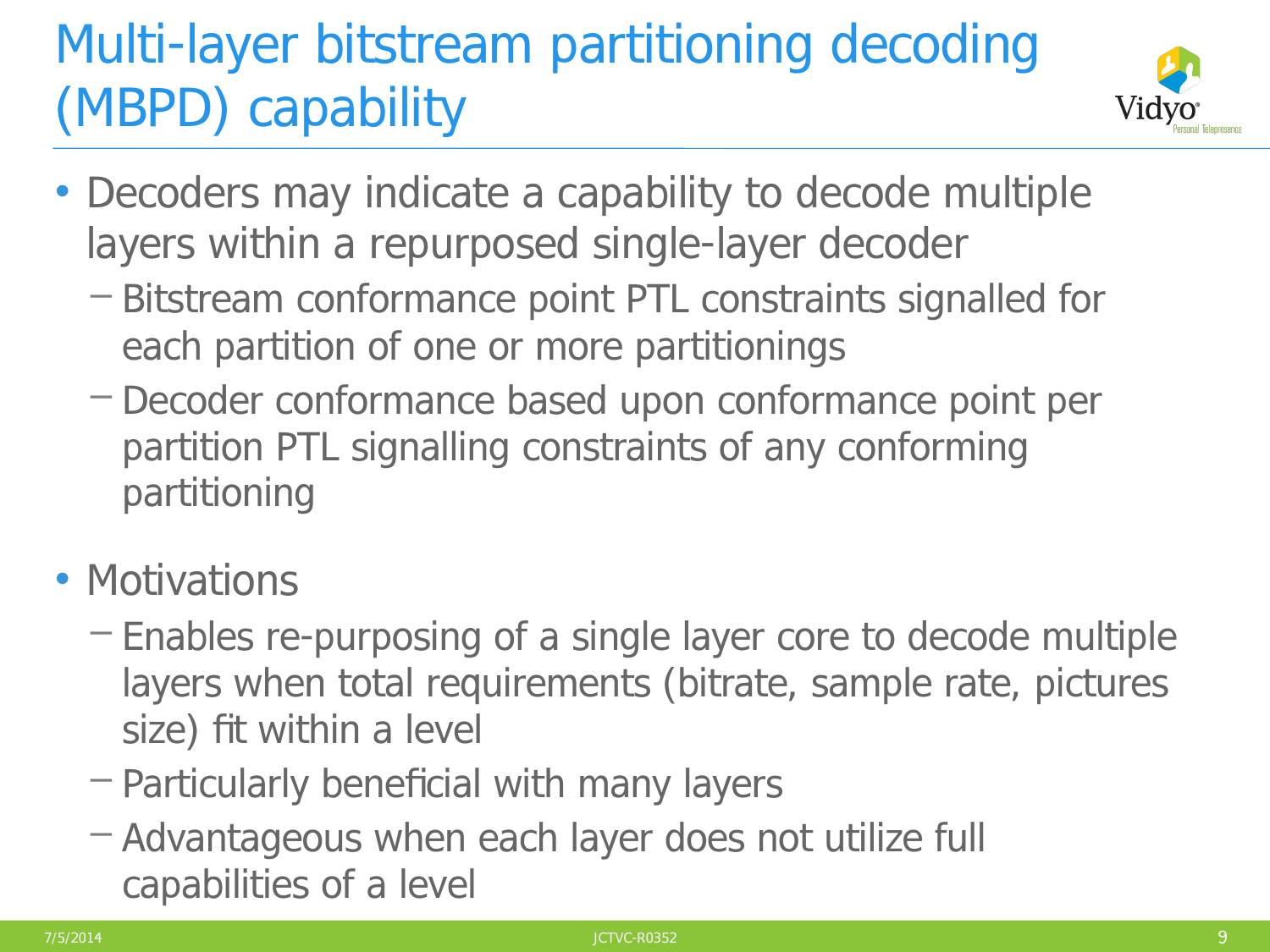

# Multi-layer bitstream partitioning decoding (MBPD) capability
Decoders may indicate a capability to decode multiple layers within a repurposed single-layer decoder
Bitstream conformance point PTL constraints signalled for each partition of one or more partitionings
Decoder conformance based upon conformance point per partition PTL signalling constraints of any conforming partitioning

Motivations
Enables re-purposing of a single layer core to decode multiple layers when total requirements (bitrate, sample rate, pictures size) fit within a level
Particularly beneficial with many layers
Advantageous when each layer does not utilize full capabilities of a level